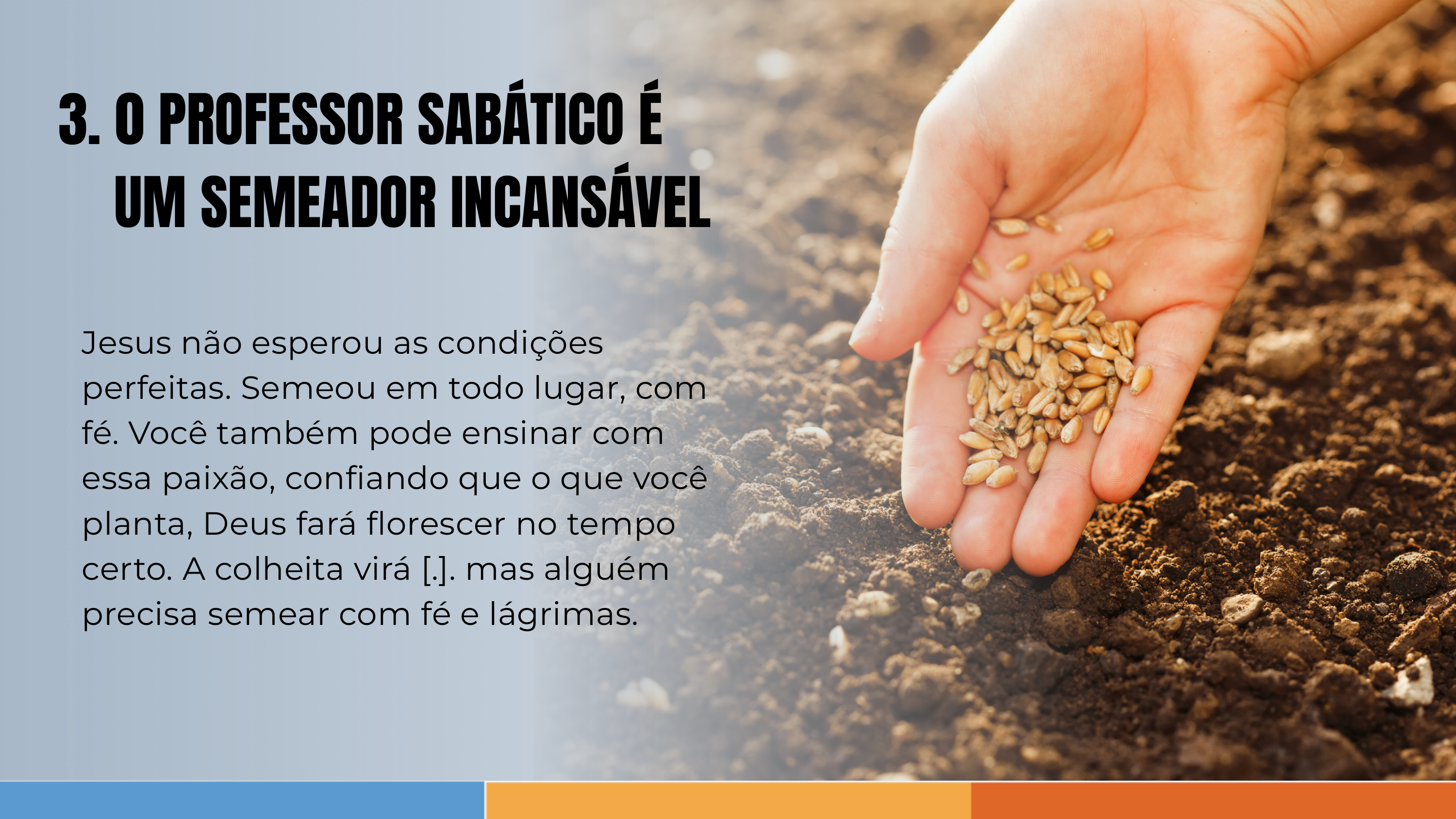

3. 0 PROFESSOR SABÁTICO É
    UM SEMEADOR INCANSÁVEL
Jesus não esperou as condições perfeitas. Semeou em todo lugar, com fé. Você também pode ensinar com essa paixão, confiando que o que você planta, Deus fará florescer no tempo certo. A colheita virá [.]. mas alguém precisa semear com fé e lágrimas.